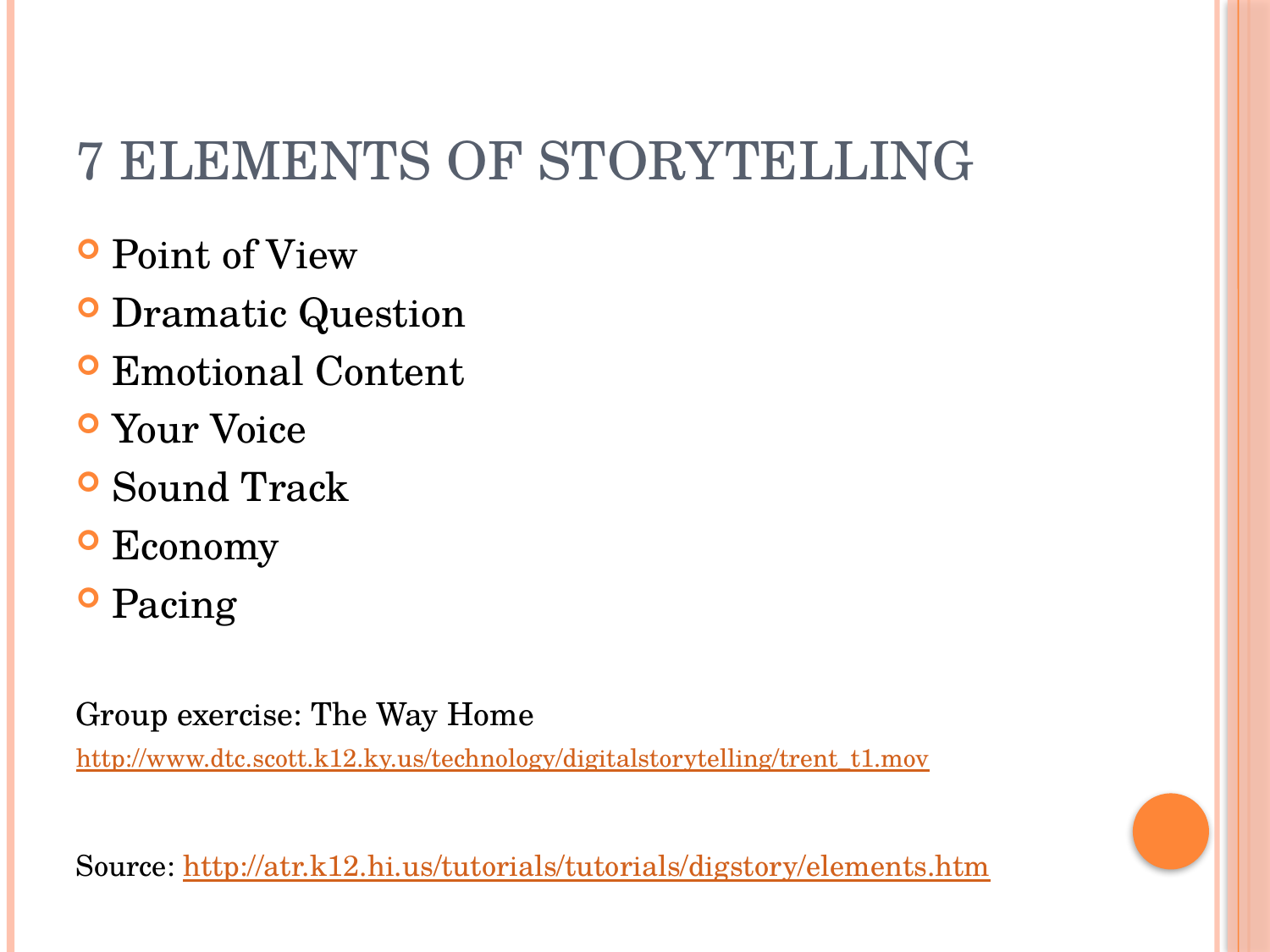

# 7 Elements of Storytelling
Point of View
Dramatic Question
Emotional Content
Your Voice
Sound Track
Economy
Pacing

Group exercise: The Way Home
http://www.dtc.scott.k12.ky.us/technology/digitalstorytelling/trent_t1.mov

Source: http://atr.k12.hi.us/tutorials/tutorials/digstory/elements.htm